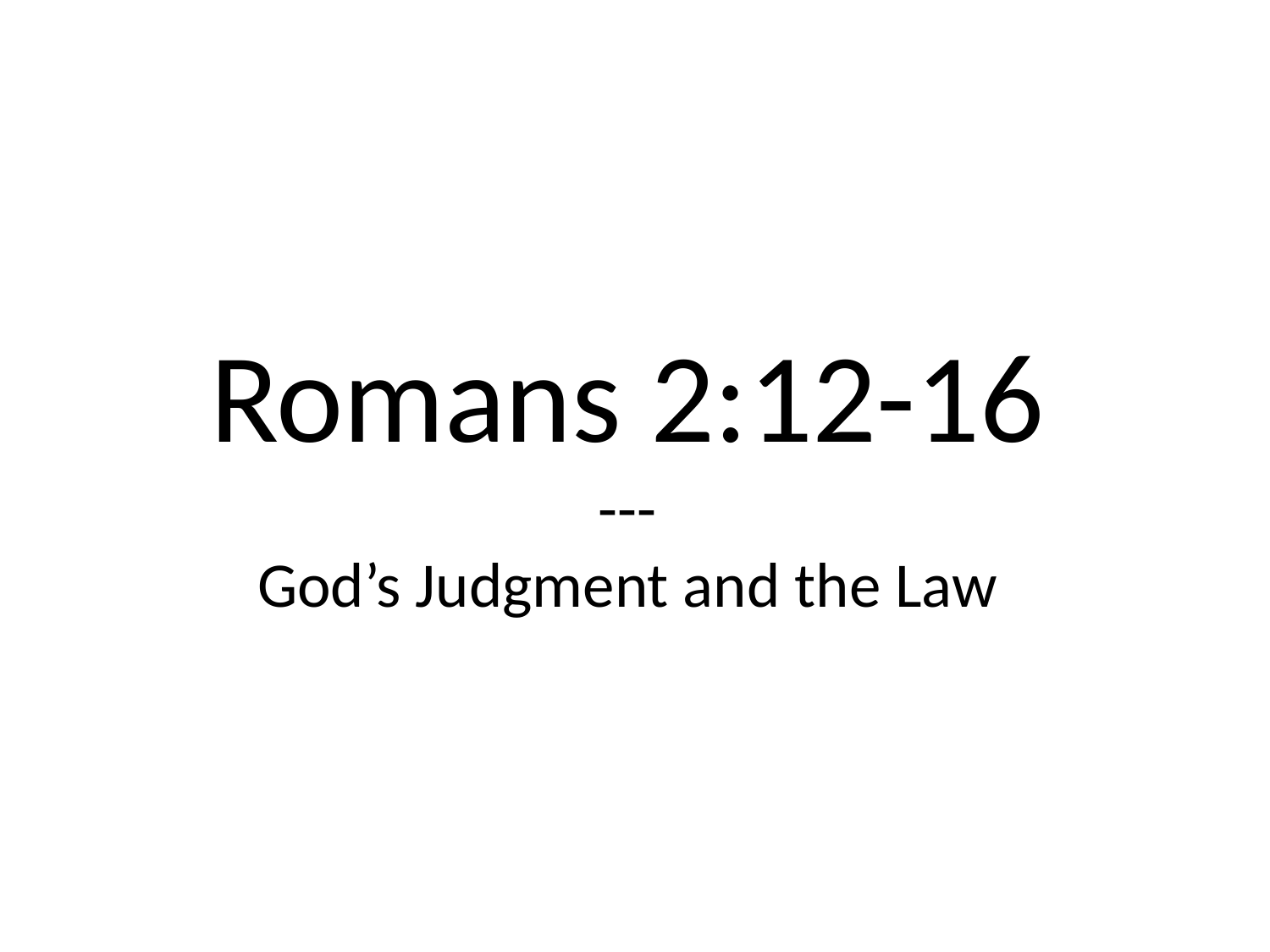

# Romans 2:12-16 --- God’s Judgment and the Law